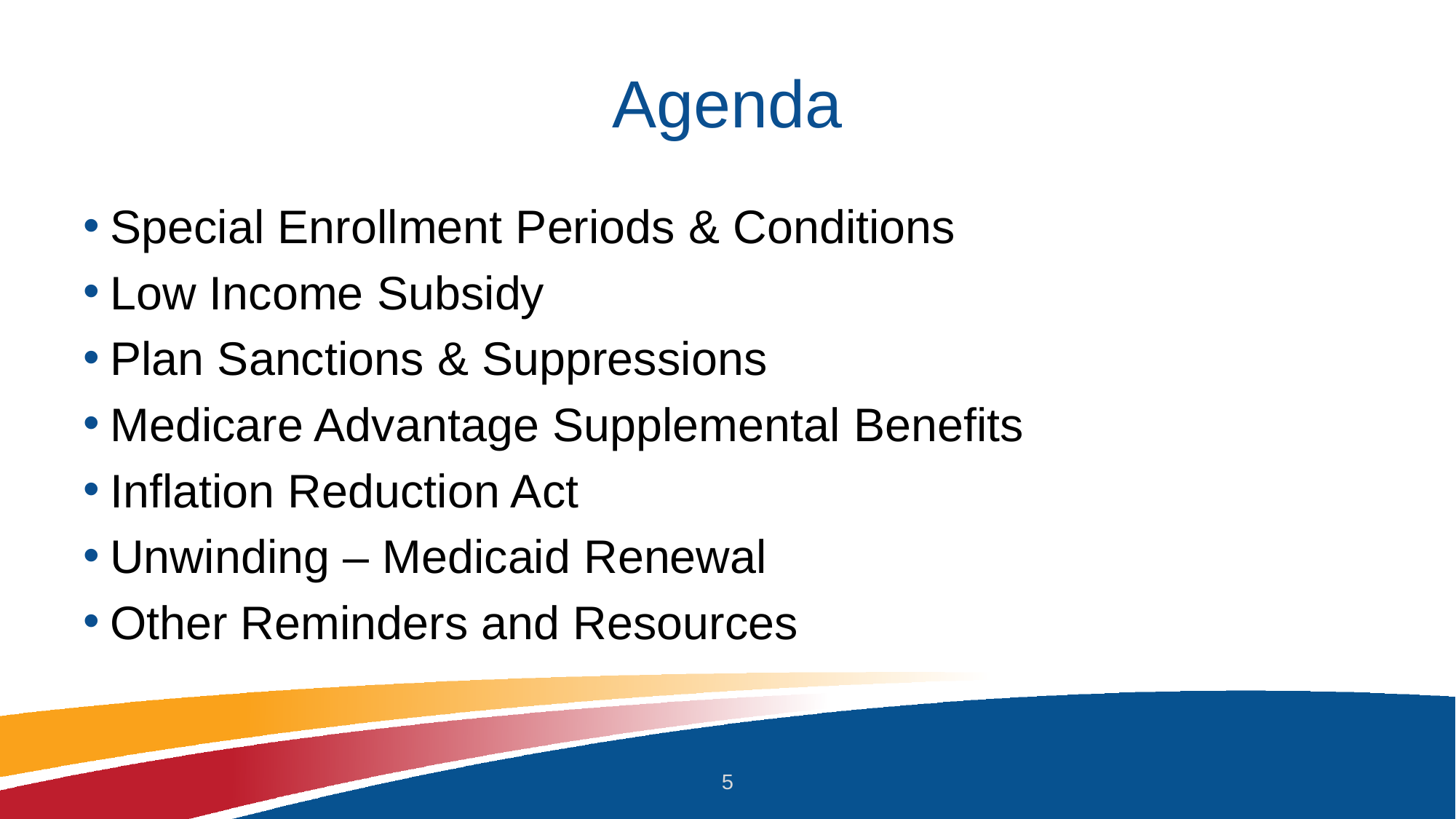

# Agenda
Special Enrollment Periods & Conditions
Low Income Subsidy
Plan Sanctions & Suppressions
Medicare Advantage Supplemental Benefits
Inflation Reduction Act
Unwinding – Medicaid Renewal
Other Reminders and Resources
5